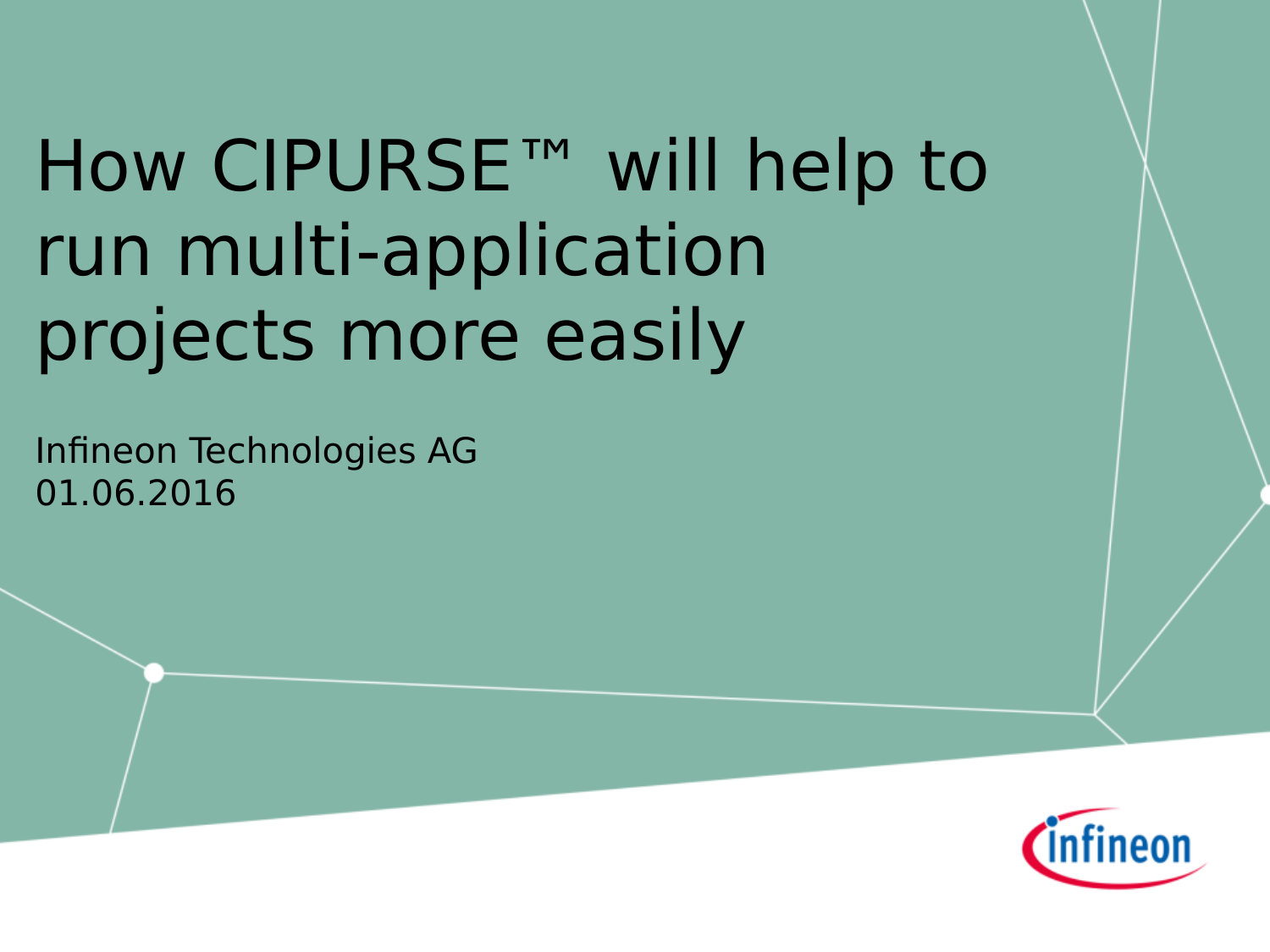

# How CIPURSE™ will help to run multi-application projects more easily

Infineon Technologies AG
01.06.2016